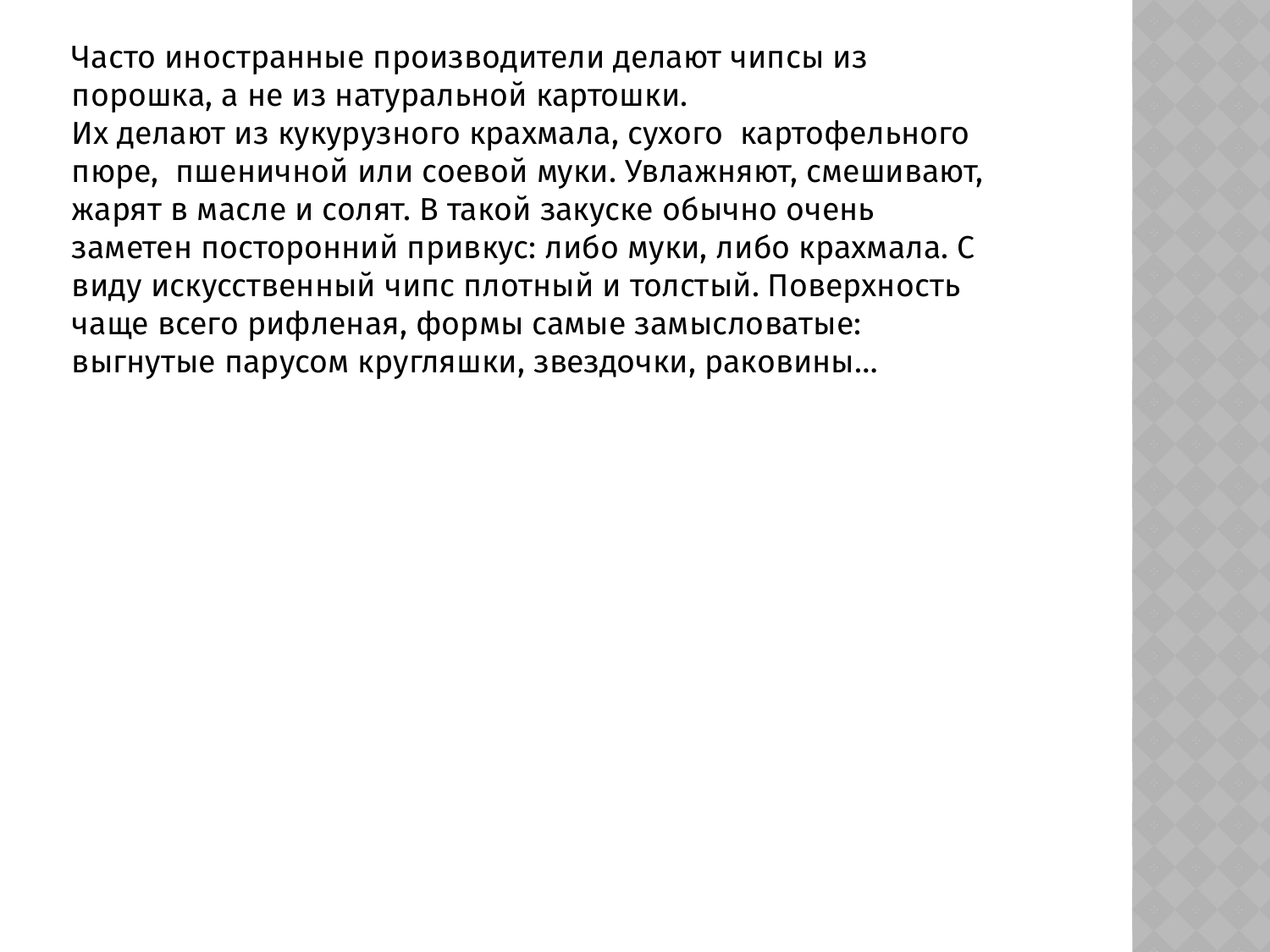

Часто иностранные производители делают чипсы из порошка, а не из натуральной картошки.
Их делают из кукурузного крахмала, сухого  картофельного пюре,  пшеничной или соевой муки. Увлажняют, смешивают, жарят в масле и солят. В такой закуске обычно очень заметен посторонний привкус: либо муки, либо крахмала. С виду искусственный чипс плотный и толстый. Поверхность чаще всего рифленая, формы самые замысловатые: выгнутые парусом кругляшки, звездочки, раковины…